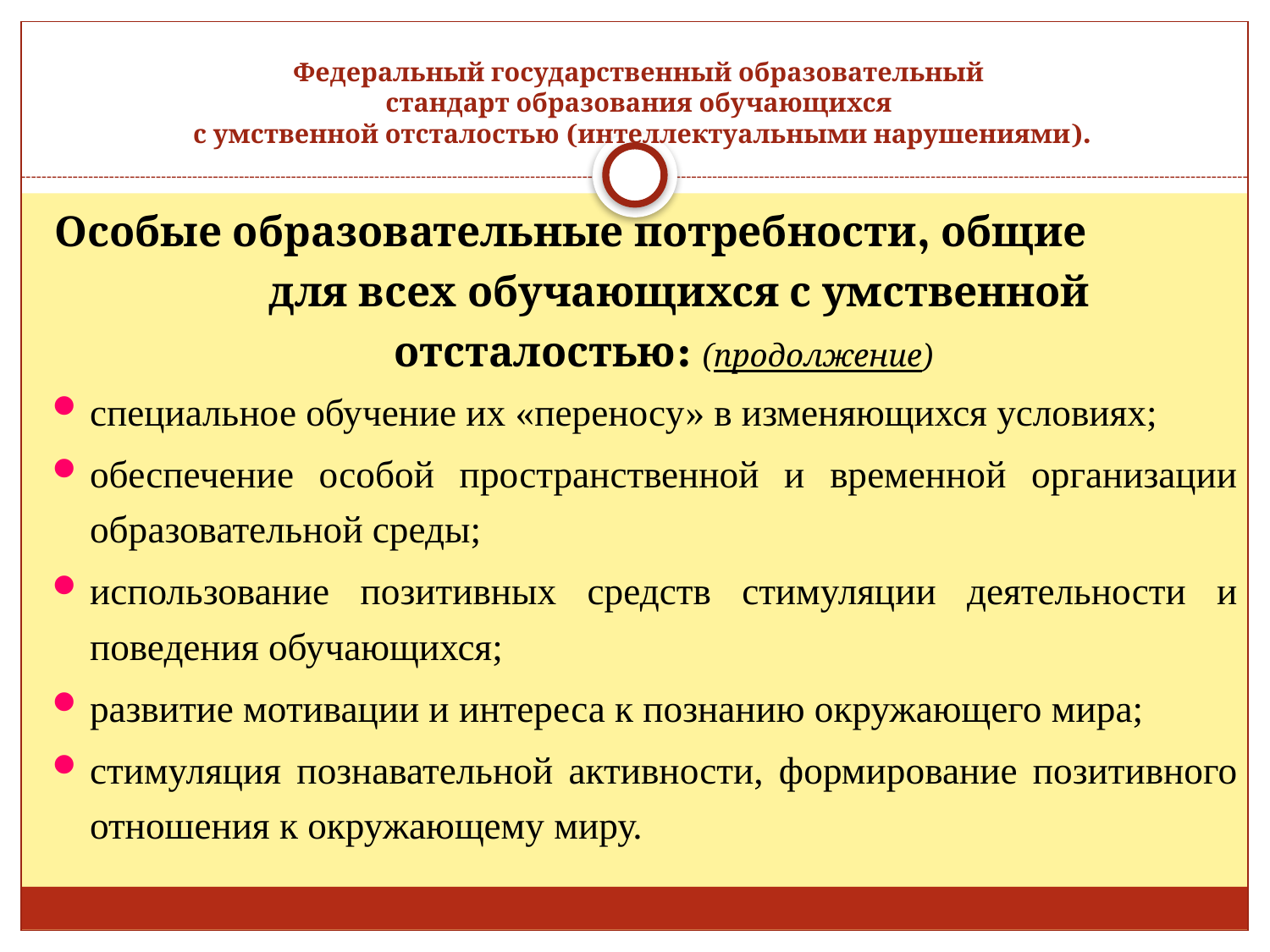

# Федеральный государственный образовательный стандарт образования обучающихся с умственной отсталостью (интеллектуальными нарушениями).
Особые образовательные потребности, общие                  для всех обучающихся с умственной отсталостью: (продолжение)
специальное обучение их «переносу» в изменяющихся условиях;
обеспечение особой пространственной и временной организации образовательной среды;
использование позитивных средств стимуляции деятельности и поведения обучающихся;
развитие мотивации и интереса к познанию окружающего мира;
стимуляция познавательной активности, формирование позитивного отношения к окружающему миру.